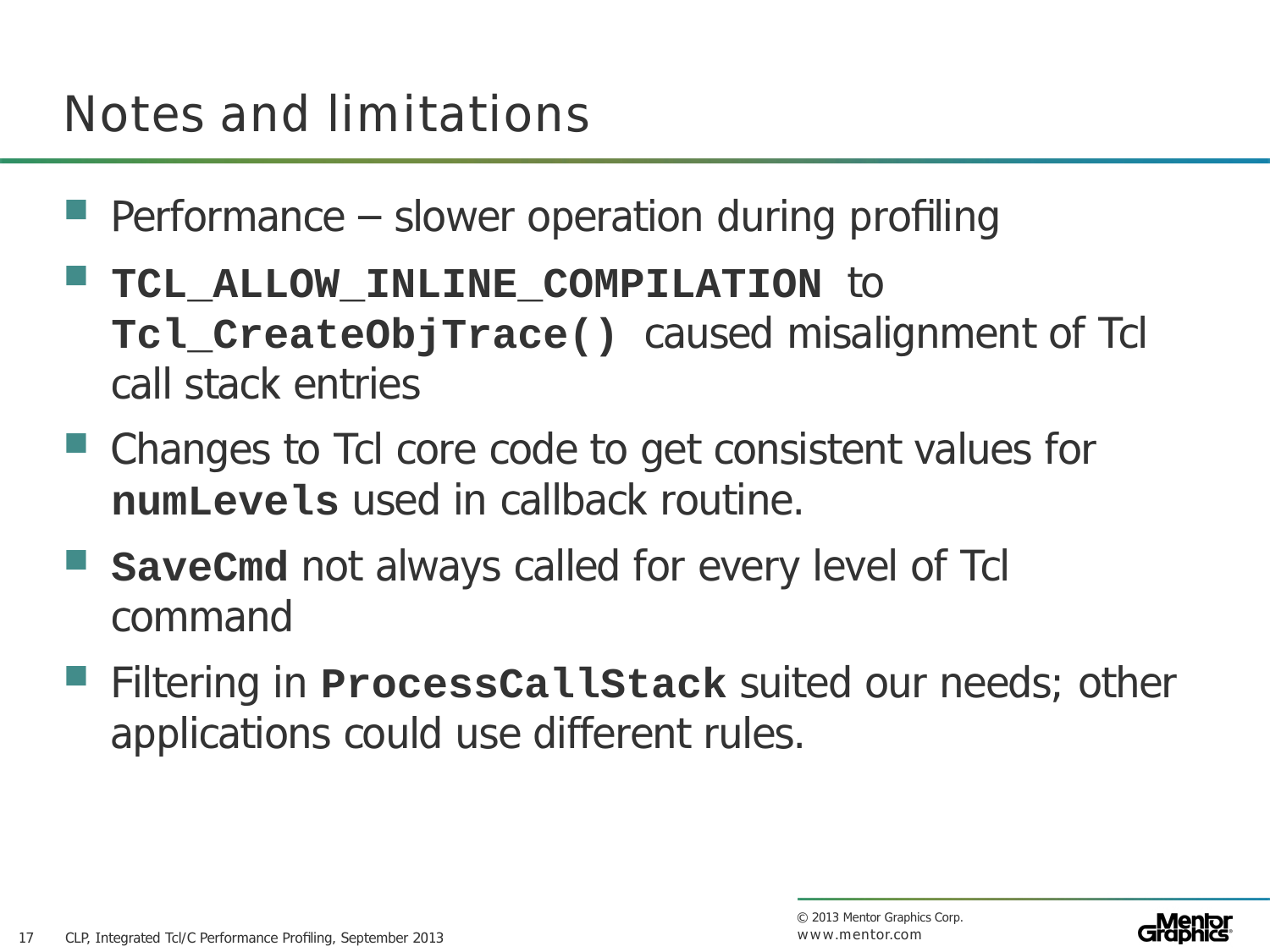

# Notes and limitations
Performance – slower operation during profiling
TCL_ALLOW_INLINE_COMPILATION to Tcl_CreateObjTrace() caused misalignment of Tcl call stack entries
Changes to Tcl core code to get consistent values for numLevels used in callback routine.
SaveCmd not always called for every level of Tcl command
Filtering in ProcessCallStack suited our needs; other applications could use different rules.

CLP, Integrated Tcl/C Performance Profiling, September 2013
17